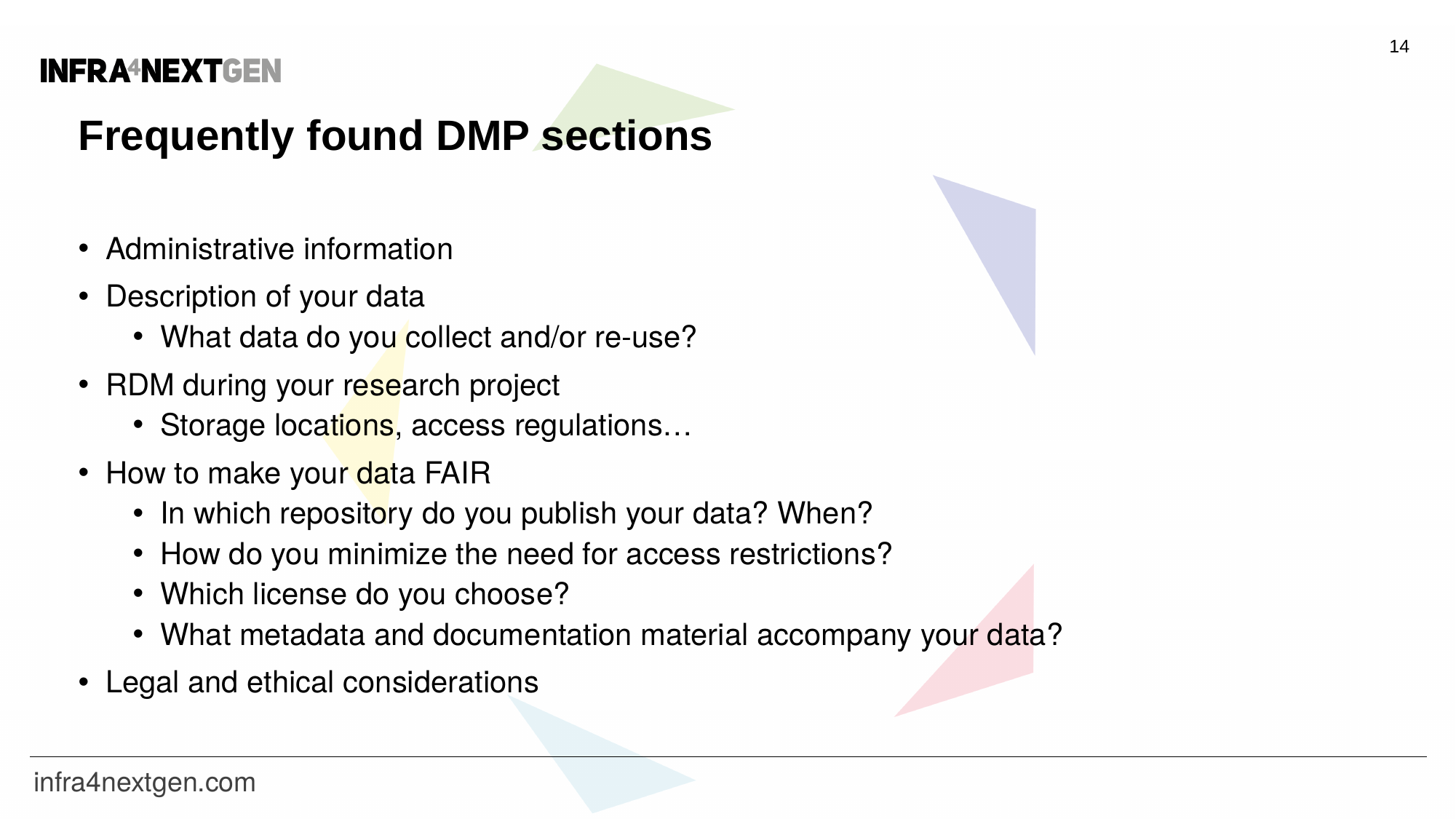

14
# Frequently found DMP sections
Administrative information
Description of your data
What data do you collect and/or re-use?
RDM during your research project
Storage locations, access regulations…
How to make your data FAIR
In which repository do you publish your data? When?
How do you minimize the need for access restrictions?
Which license do you choose?
What metadata and documentation material accompany your data?
Legal and ethical considerations
infra4nextgen.com